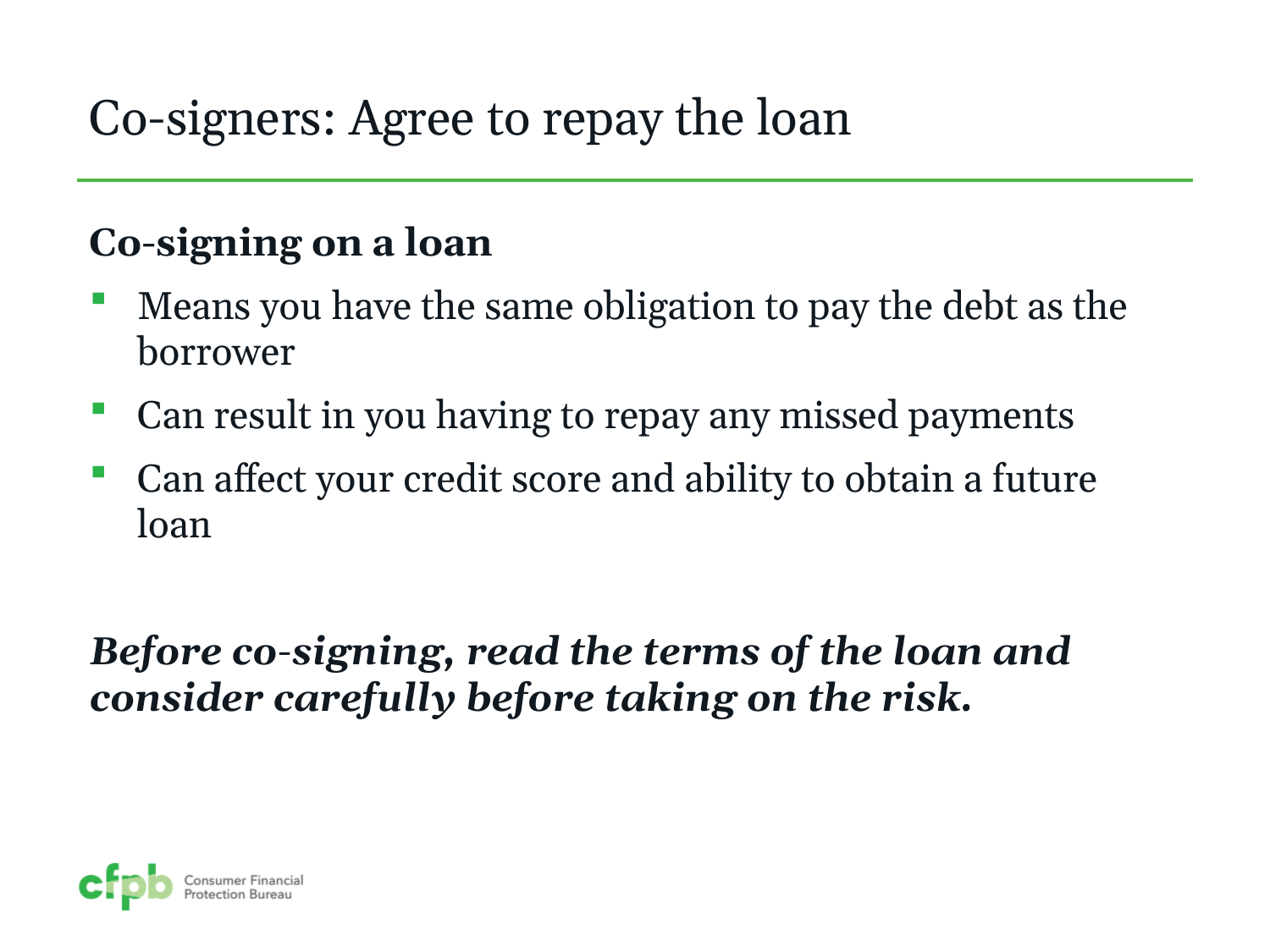

# Co-signers: Agree to repay the loan
Co-signing on a loan
Means you have the same obligation to pay the debt as the borrower
Can result in you having to repay any missed payments
Can affect your credit score and ability to obtain a future loan

Before co-signing, read the terms of the loan and consider carefully before taking on the risk.